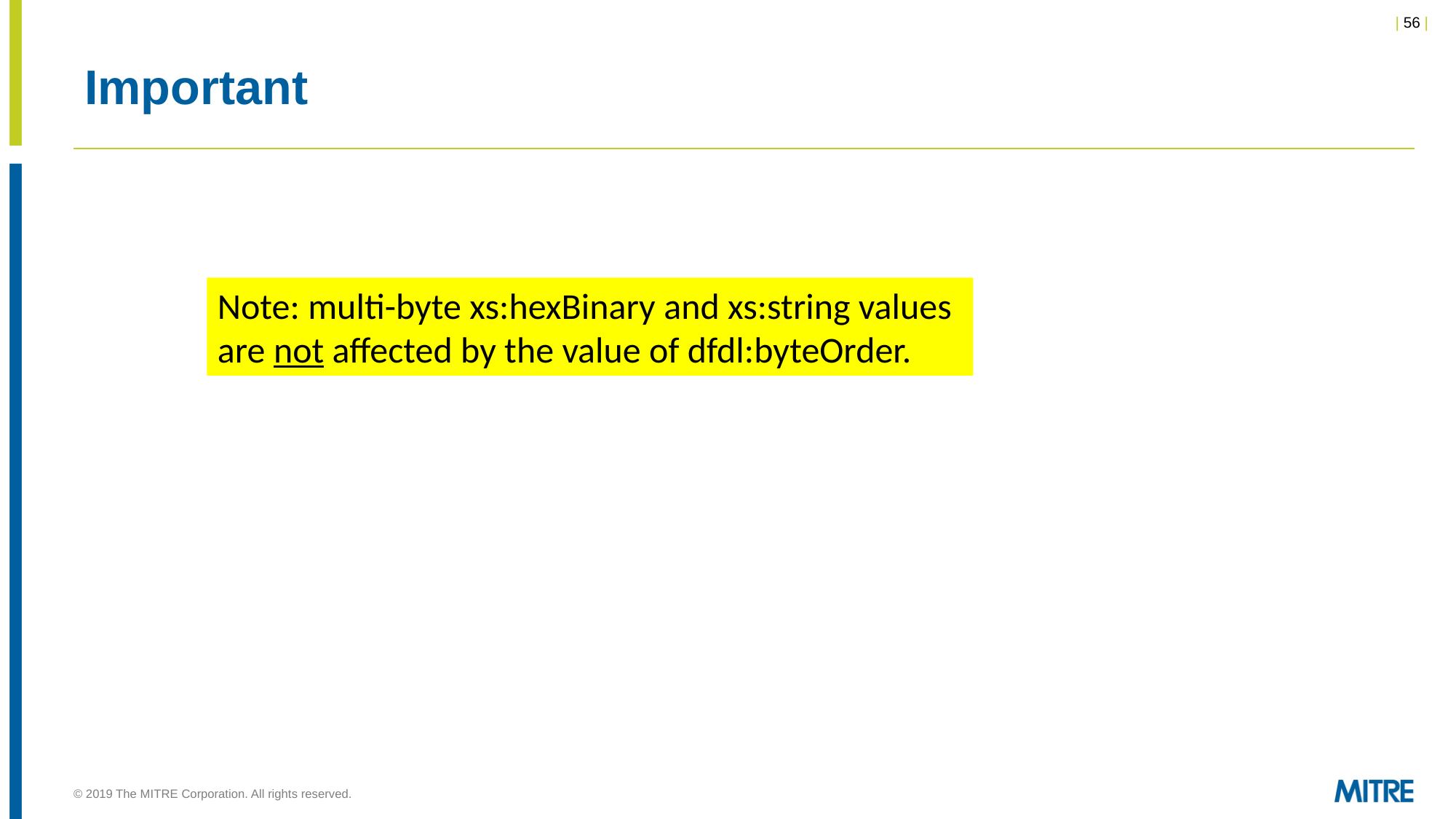

# Important
Note: multi-byte xs:hexBinary and xs:string values are not affected by the value of dfdl:byteOrder.
© 2019 The MITRE Corporation. All rights reserved.